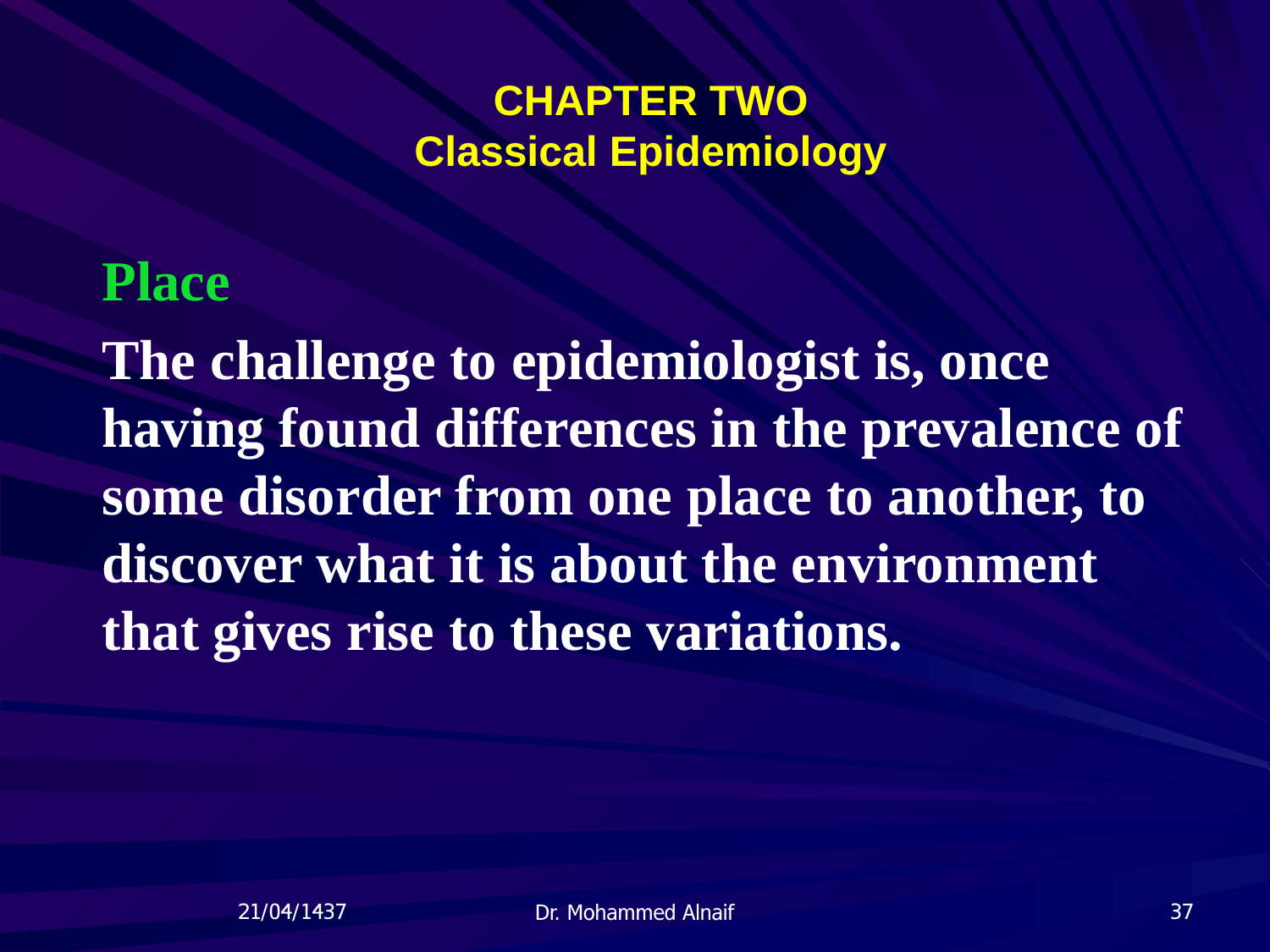

# CHAPTER TWO Classical Epidemiology
Place
The challenge to epidemiologist is, once having found differences in the prevalence of some disorder from one place to another, to discover what it is about the environment that gives rise to these variations.
21/04/1437
37
Dr. Mohammed Alnaif